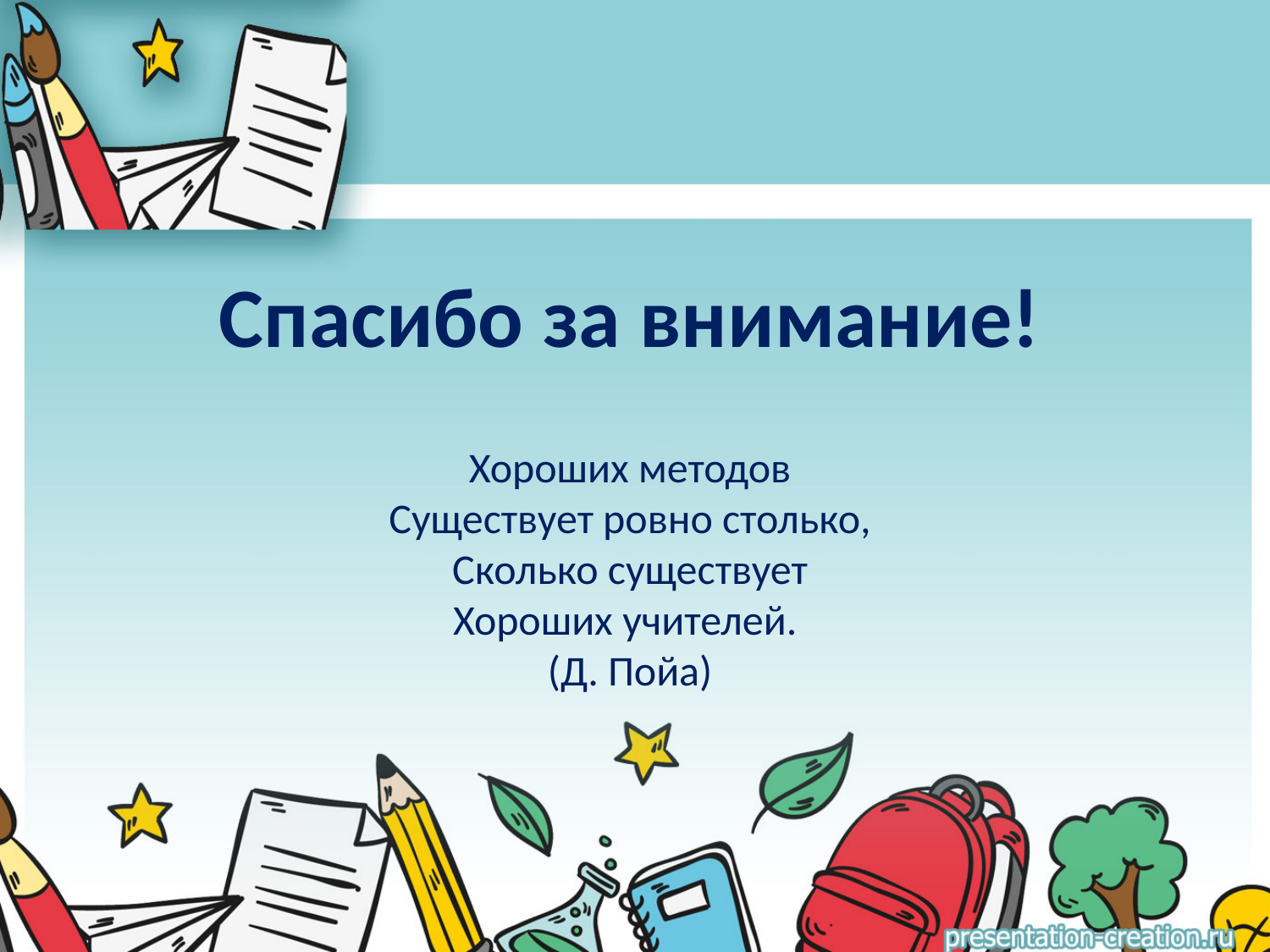

Спасибо за внимание!

Хороших методов
Существует ровно столько,
Сколько существует
Хороших учителей.
(Д. Пойа)